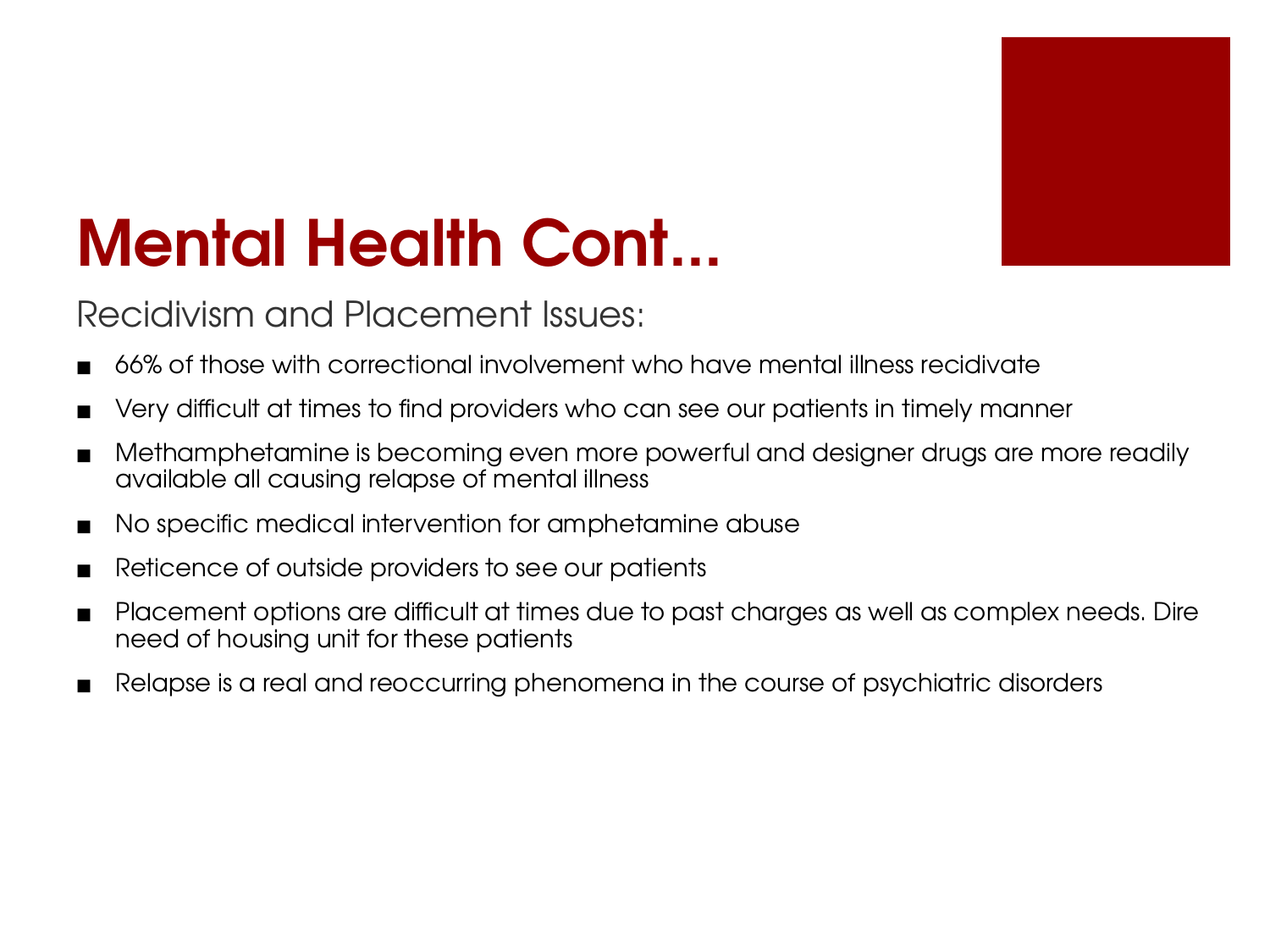

# Mental Health Cont...
Recidivism and Placement Issues:
66% of those with correctional involvement who have mental illness recidivate
Very difficult at times to find providers who can see our patients in timely manner
Methamphetamine is becoming even more powerful and designer drugs are more readily available all causing relapse of mental illness
No specific medical intervention for amphetamine abuse
Reticence of outside providers to see our patients
Placement options are difficult at times due to past charges as well as complex needs. Dire need of housing unit for these patients
Relapse is a real and reoccurring phenomena in the course of psychiatric disorders